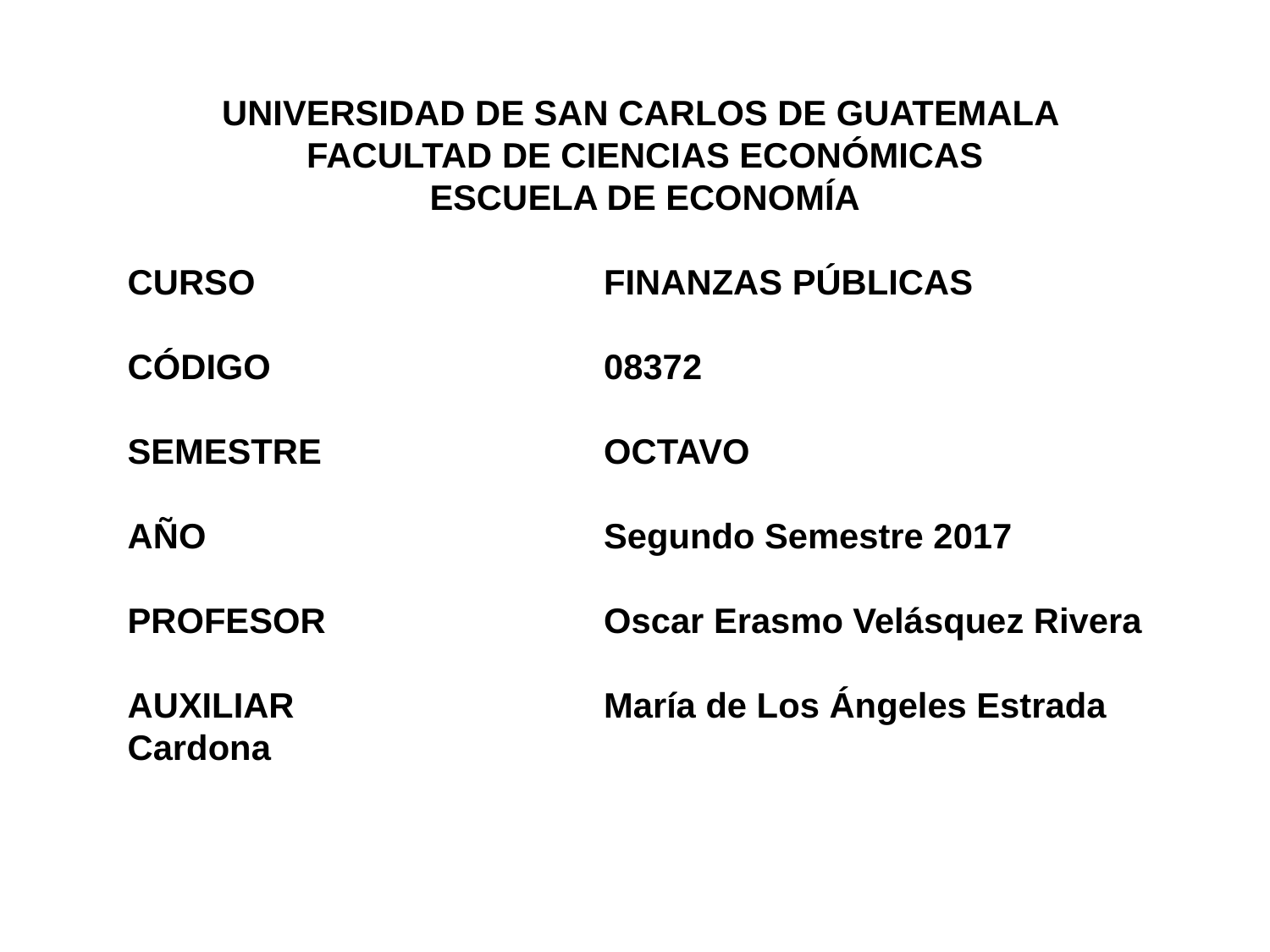

UNIVERSIDAD DE SAN CARLOS DE GUATEMALA
FACULTAD DE CIENCIAS ECONÓMICAS
ESCUELA DE ECONOMÍA

CURSO	FINANZAS PÚBLICAS

CÓDIGO	08372

SEMESTRE	OCTAVO

AÑO	Segundo Semestre 2017

PROFESOR	Oscar Erasmo Velásquez Rivera

AUXILIAR	María de Los Ángeles Estrada 	Cardona